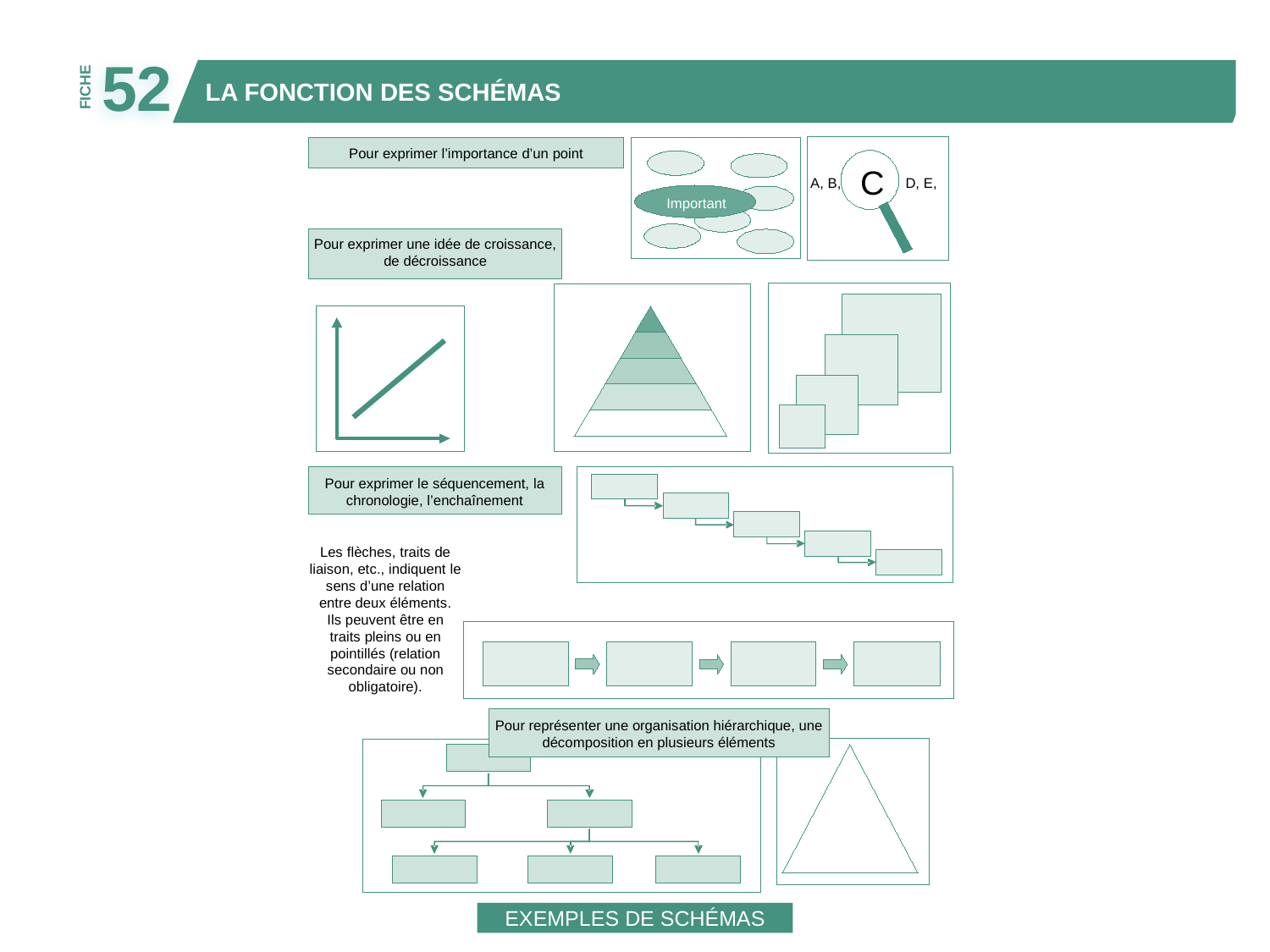

52

LA FONCTION DES SCHÉMAS
FICHE

Pour exprimer l’importance d’un point

C
A, B,                D, E,

Important

Pour exprimer une idée de croissance,
de décroissance

Pour exprimer le séquencement, la
chronologie, l’enchaînement

Les flèches, traits de
liaison, etc., indiquent le
sens d’une relation
entre deux éléments.
Ils peuvent être en
traits pleins ou en
pointillés (relation
secondaire ou non
obligatoire).

Pour représenter une organisation hiérarchique, une
décomposition en plusieurs éléments

EXEMPLES DE SCHÉMAS